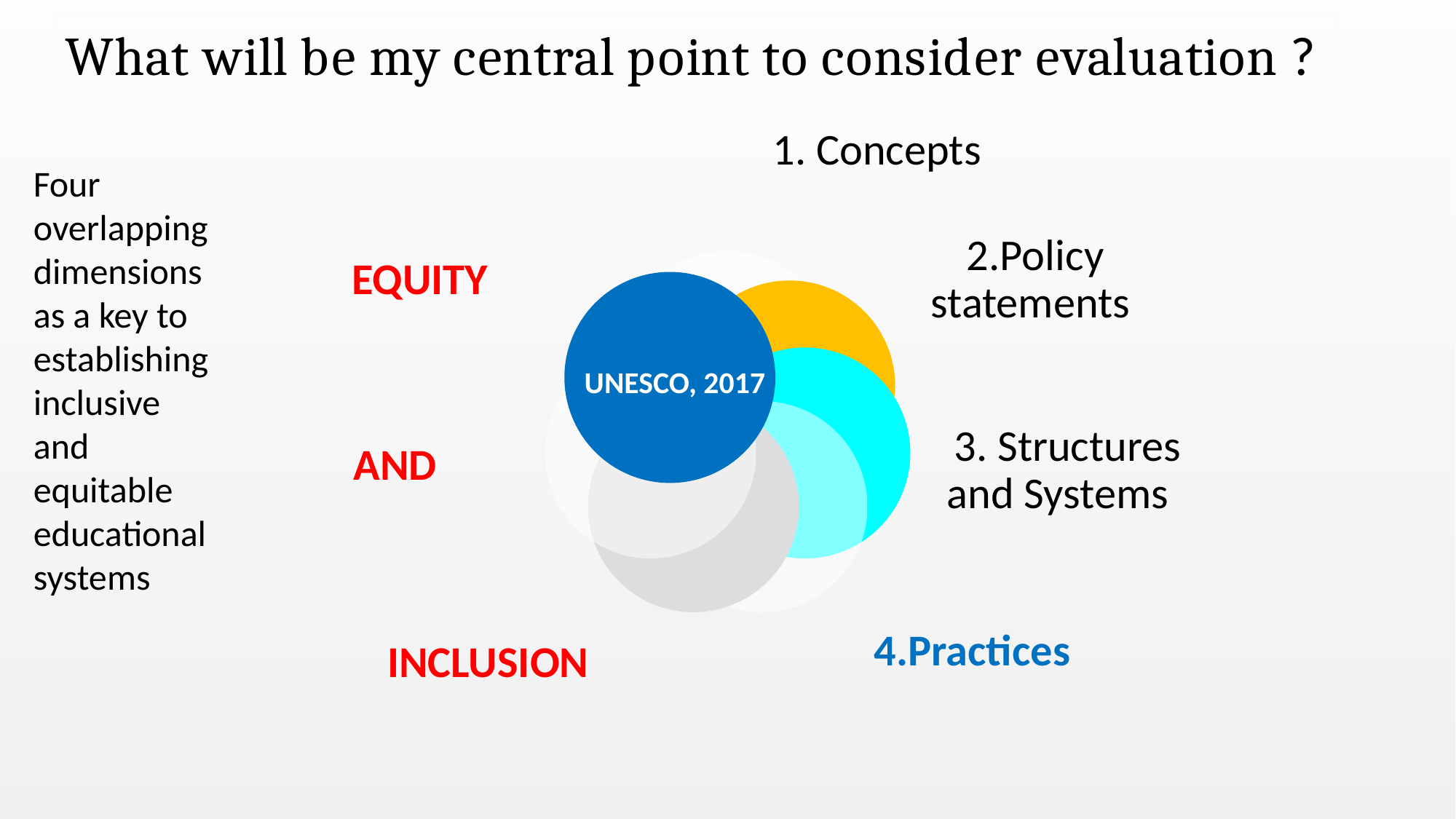

What will be my central point to consider evaluation ?
1. Concepts
2.Policy statements
4.Practices
 3. Structures and Systems
INCLUSION
AND
EQUITY
Four overlapping dimensions as a key to establishing inclusive and equitable educational systems
UNESCO, 2017